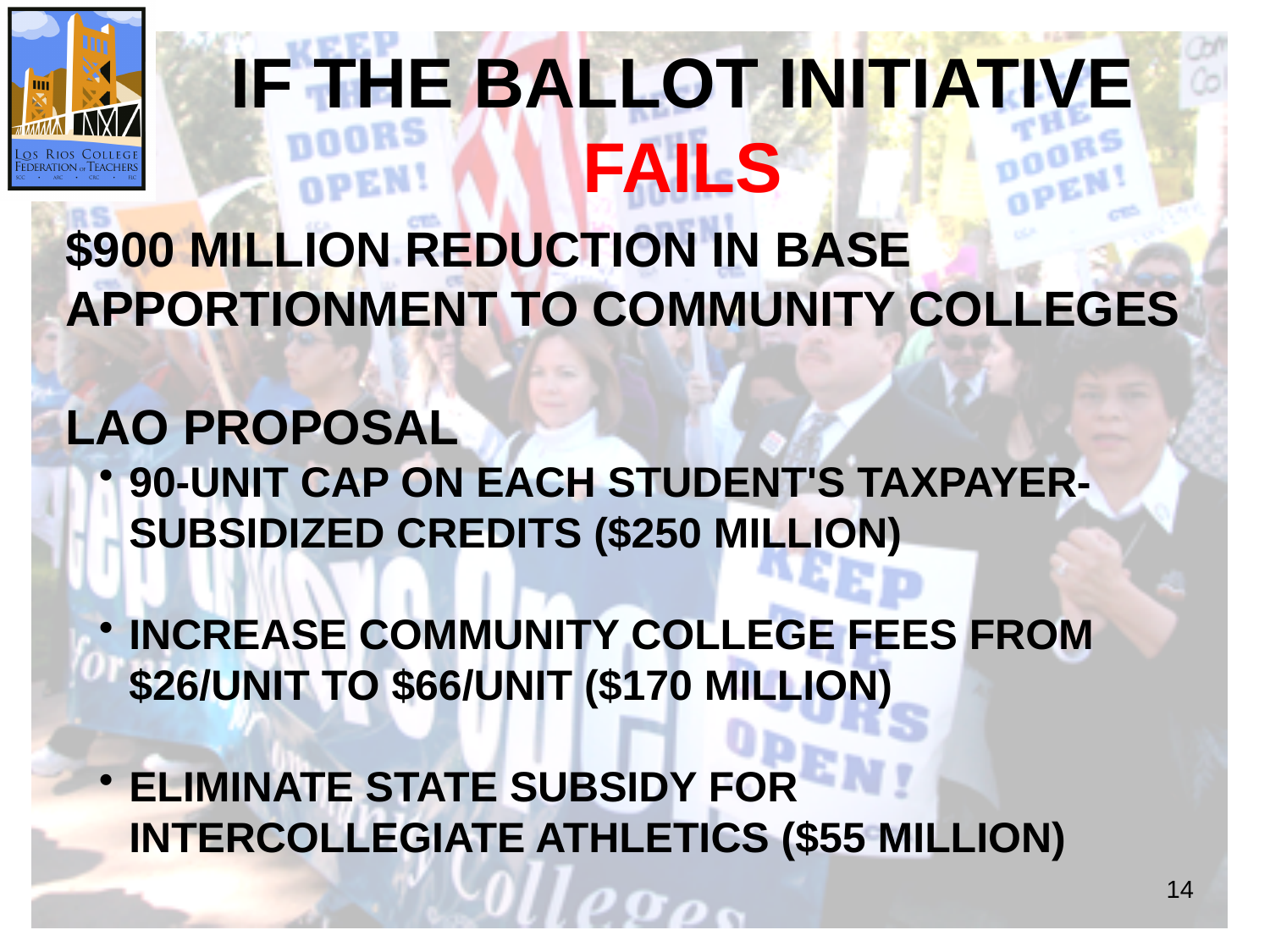

IF THE BALLOT INITIATIVE FAILS
$900 MILLION REDUCTION IN BASE APPORTIONMENT TO COMMUNITY COLLEGES

LAO PROPOSAL
90-UNIT CAP ON EACH STUDENT'S TAXPAYER-SUBSIDIZED CREDITS ($250 MILLION)

INCREASE COMMUNITY COLLEGE FEES FROM $26/UNIT TO $66/UNIT ($170 MILLION)

ELIMINATE STATE SUBSIDY FOR INTERCOLLEGIATE ATHLETICS ($55 MILLION)

14